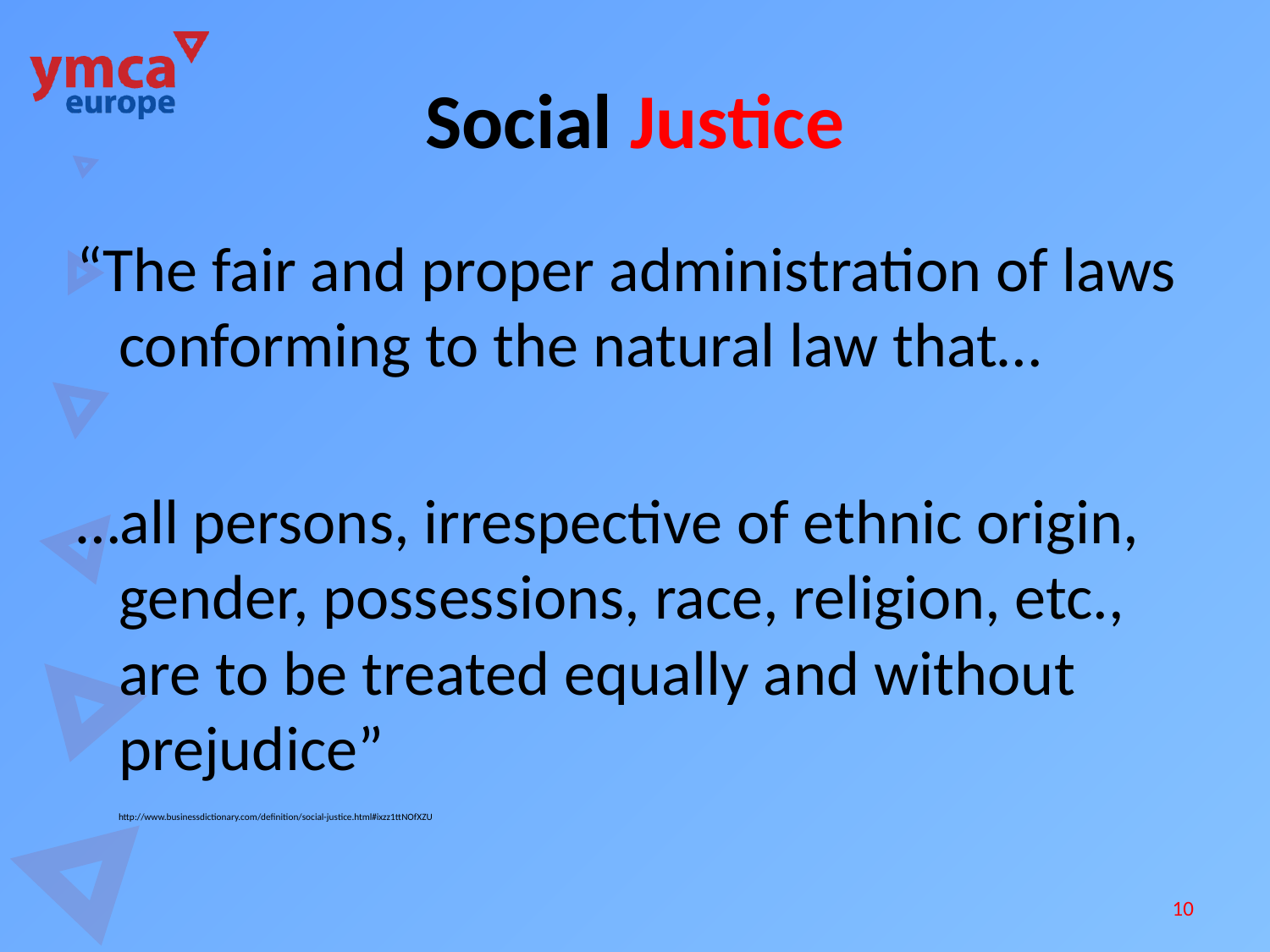

# Social Justice
“The fair and proper administration of laws conforming to the natural law that…

…all persons, irrespective of ethnic origin, gender, possessions, race, religion, etc., are to be treated equally and without prejudice”

							http://www.businessdictionary.com/definition/social-justice.html#ixzz1ttNOfXZU